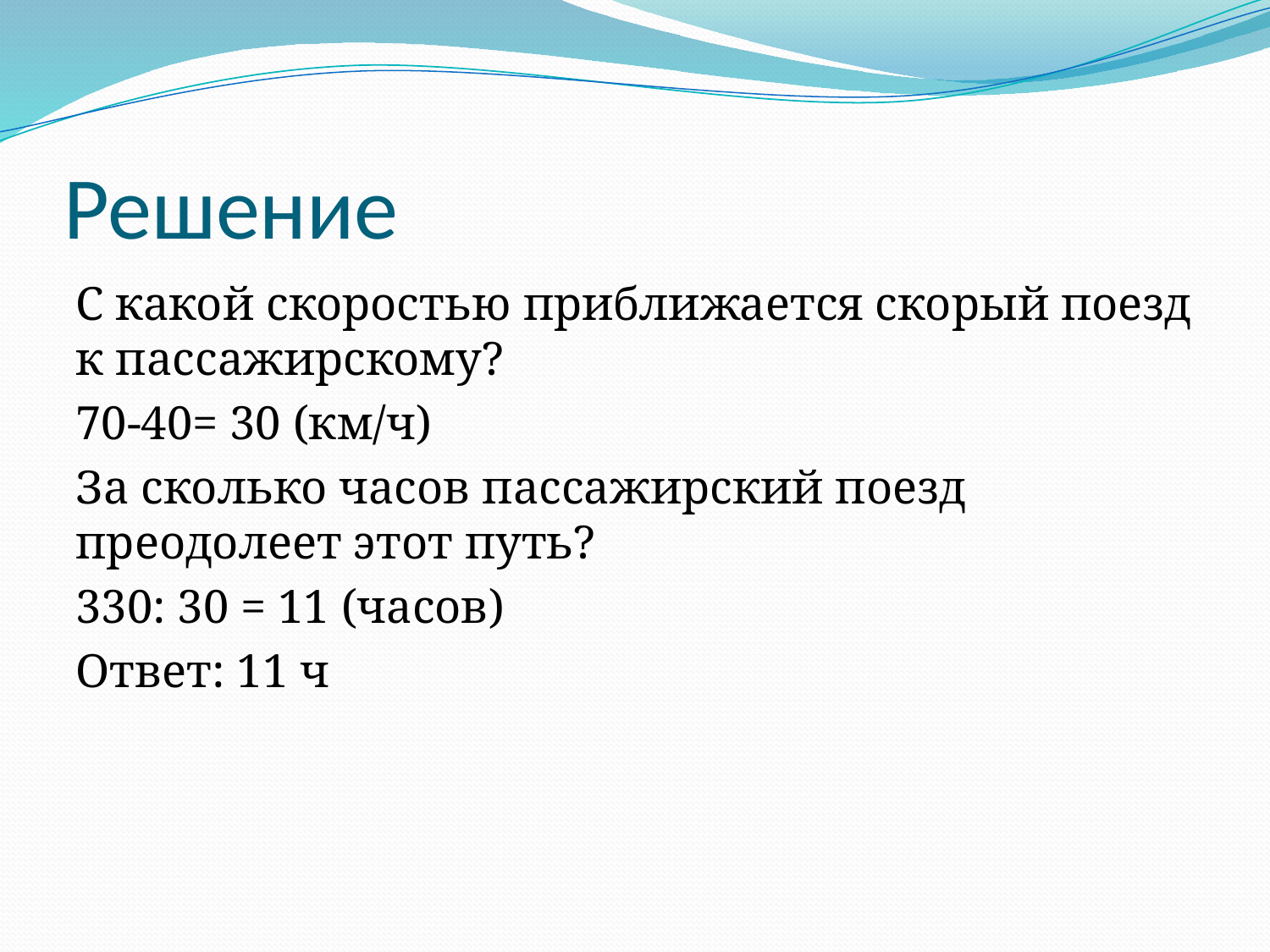

# Решение
С какой скоростью приближается скорый поезд к пассажирскому?
70-40= 30 (км/ч)
За сколько часов пассажирский поезд преодолеет этот путь?
330: 30 = 11 (часов)
Ответ: 11 ч